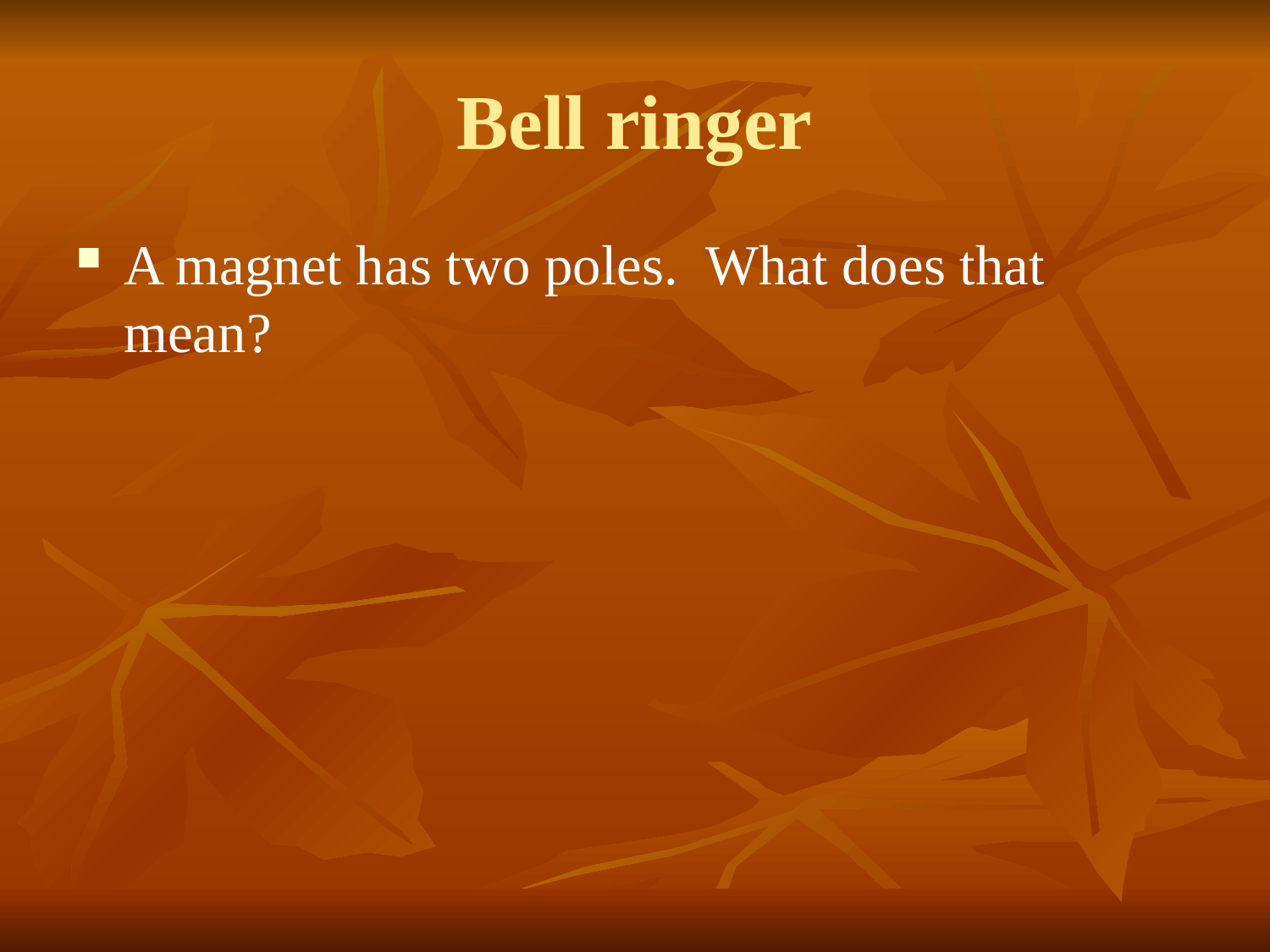

# Bell ringer
A magnet has two poles.  What does that mean?